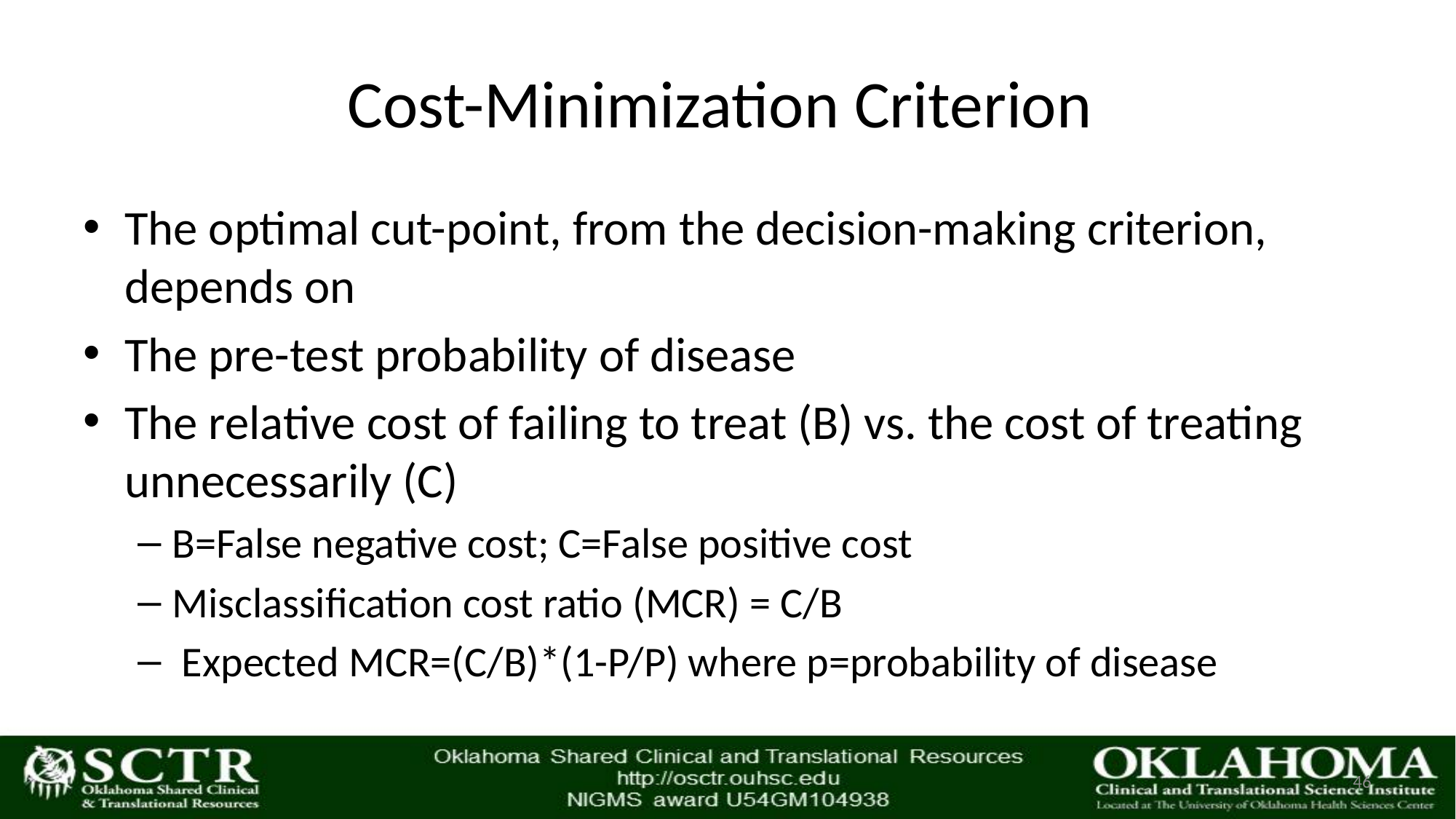

# Cost-Minimization Criterion
The optimal cut-point, from the decision-making criterion, depends on
The pre-test probability of disease
The relative cost of failing to treat (B) vs. the cost of treating unnecessarily (C)
B=False negative cost; C=False positive cost
Misclassification cost ratio (MCR) = C/B
 Expected MCR=(C/B)*(1-P/P) where p=probability of disease

46